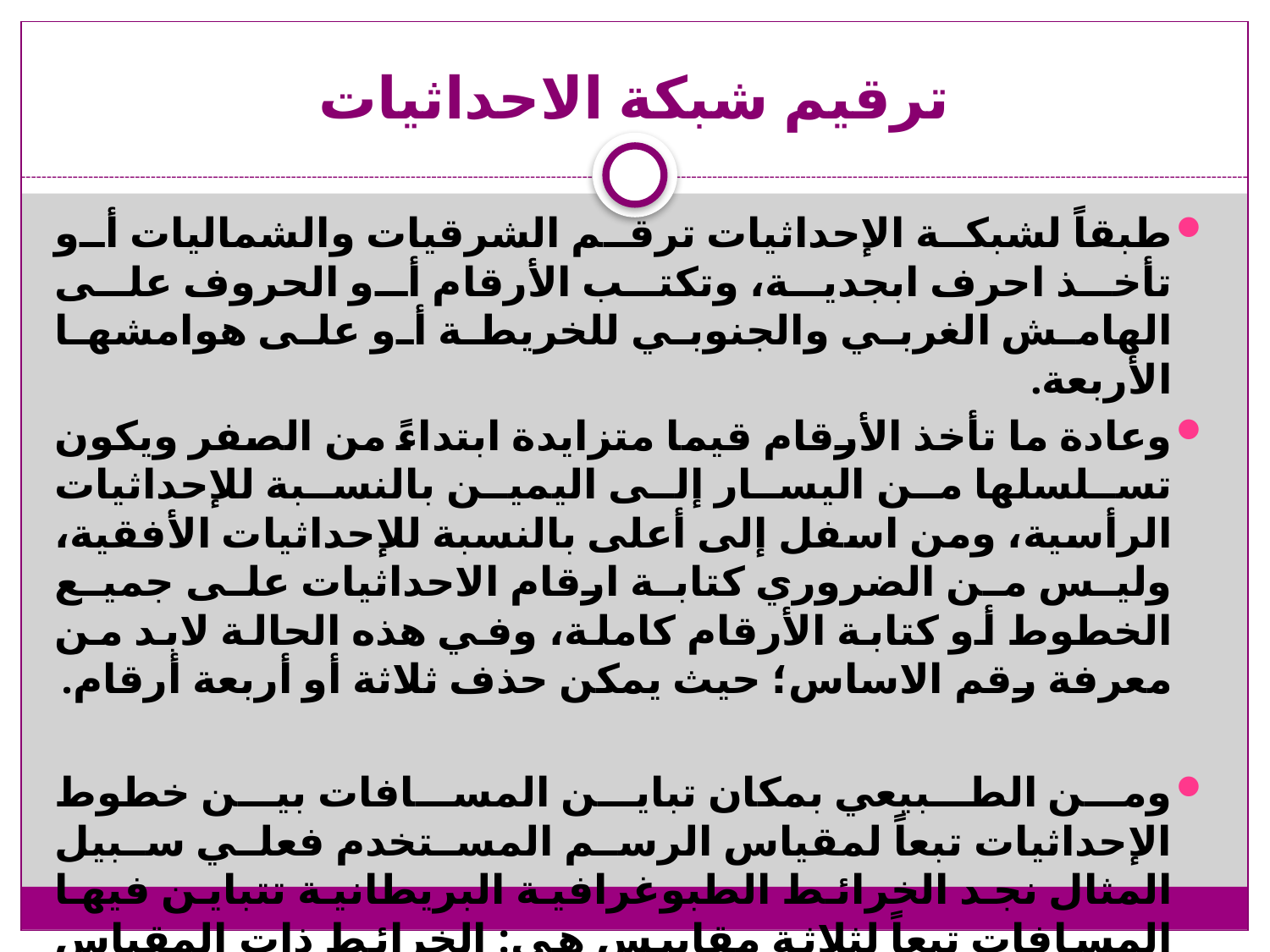

# ترقيم شبكة الاحداثيات
طبقاً لشبكة الإحداثيات ترقم الشرقيات والشماليات أو تأخذ احرف ابجدية، وتكتب الأرقام أو الحروف على الهامش الغربي والجنوبي للخريطة أو على هوامشها الأربعة.
وعادة ما تأخذ الأرقام قيما متزايدة ابتداءً من الصفر ويكون تسلسلها من اليسار إلى اليمين بالنسبة للإحداثيات الرأسية، ومن اسفل إلى أعلى بالنسبة للإحداثيات الأفقية، وليس من الضروري كتابة ارقام الاحداثيات على جميع الخطوط أو كتابة الأرقام كاملة، وفي هذه الحالة لابد من معرفة رقم الاساس؛ حيث يمكن حذف ثلاثة أو أربعة أرقام.

ومن الطبيعي بمكان تباين المسافات بين خطوط الإحداثيات تبعاً لمقياس الرسم المستخدم فعلي سبيل المثال نجد الخرائط الطبوغرافية البريطانية تتباين فيها المسافات تبعاً لثلاثة مقاييس هي: الخرائط ذات المقياس أكبر من 6 بوصة للميل المسافات بين احداثياتها 100 متر، والخرائط ذات المقياس ما بين 1- 6 بوصة للميل المسافات بين احداثياتها واحد كيلومتر، والخرائط ذات المقياس أصغر من بوصة للميل المسافات بين احداثياتها 10 كيلومتر.